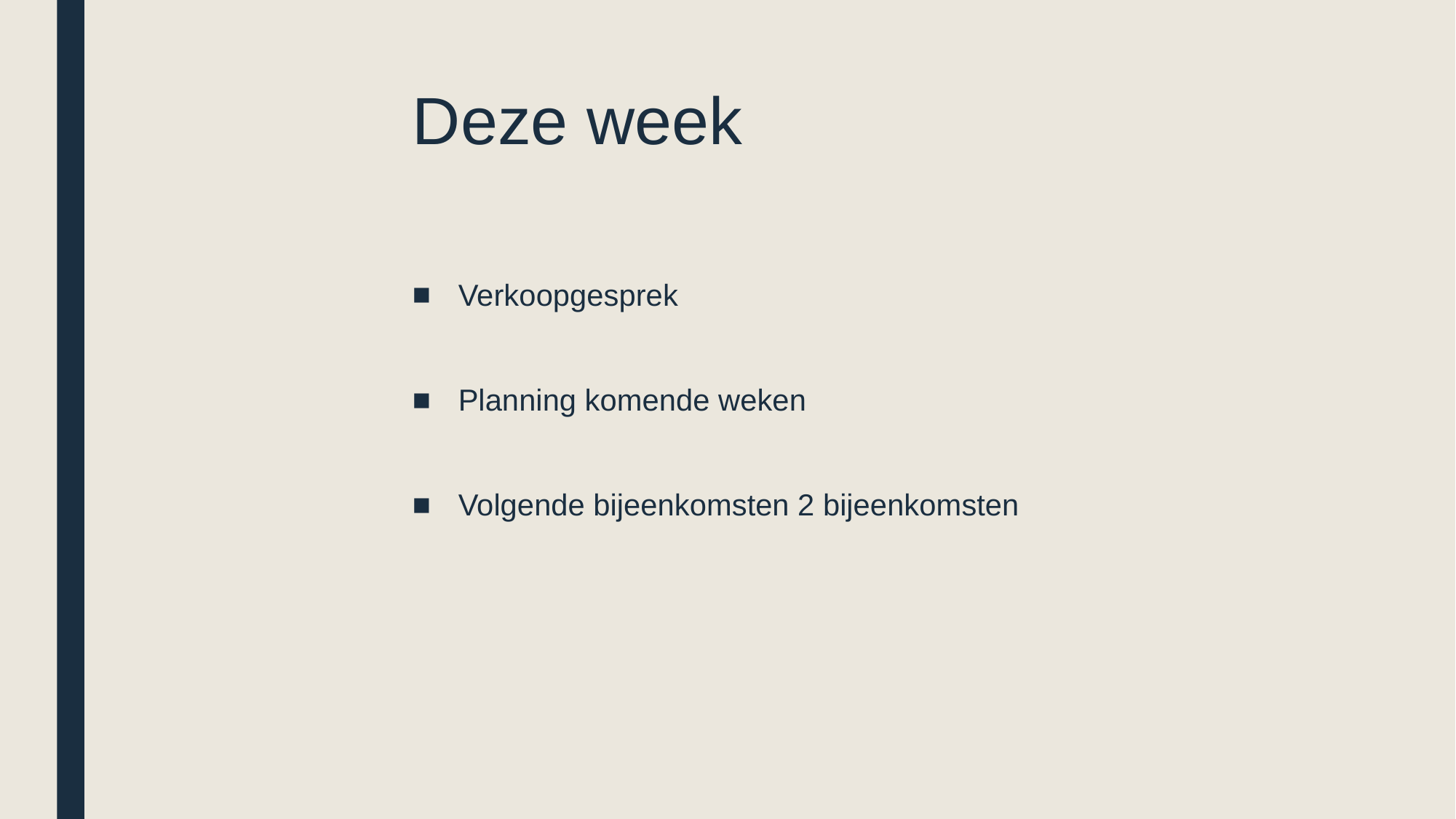

# Deze week
Verkoopgesprek

Planning komende weken

Volgende bijeenkomsten 2 bijeenkomsten